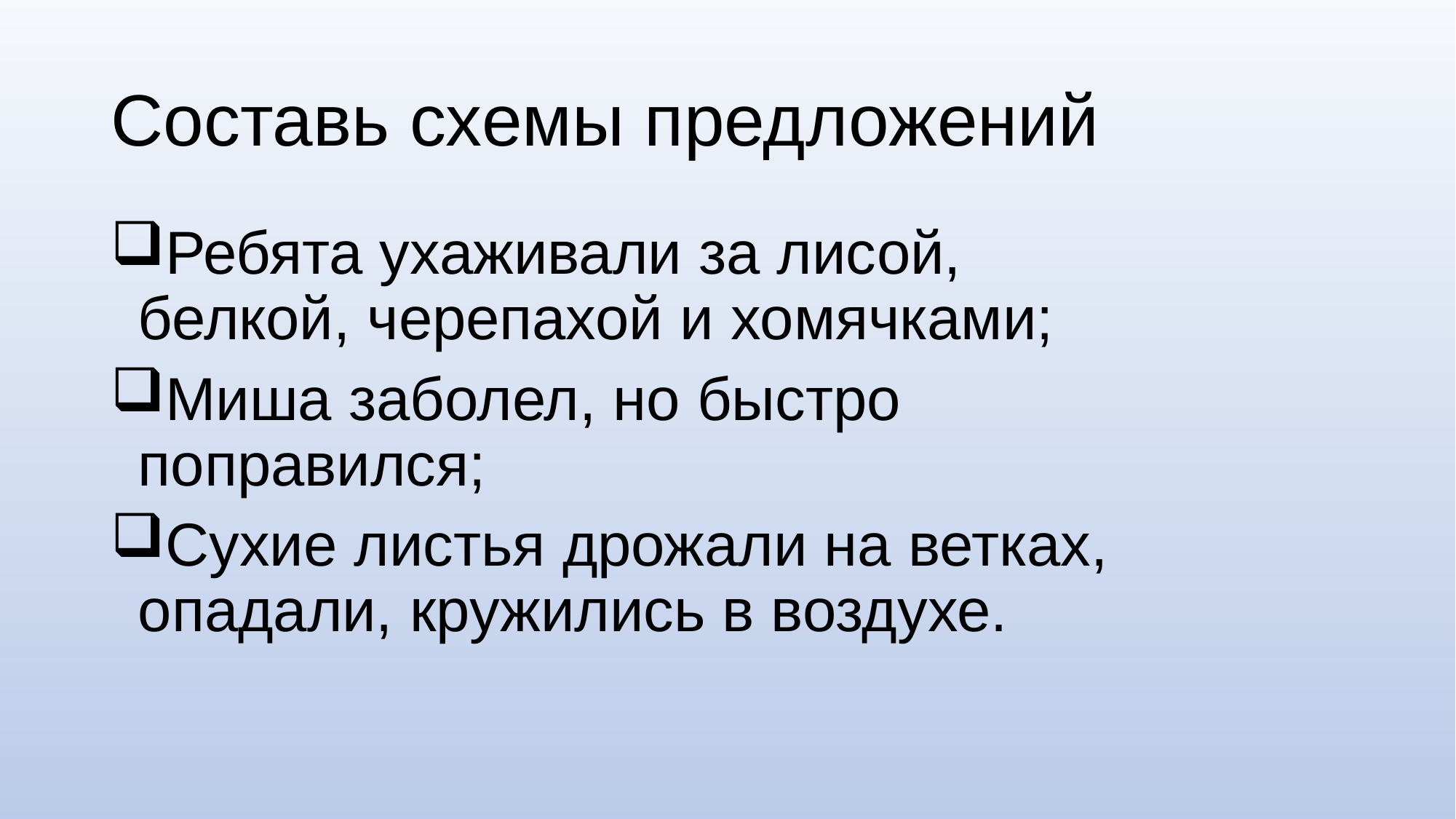

# Составь схемы предложений
Ребята ухаживали за лисой, белкой, черепахой и хомячками;
Миша заболел, но быстро поправился;
Сухие листья дрожали на ветках, опадали, кружились в воздухе.